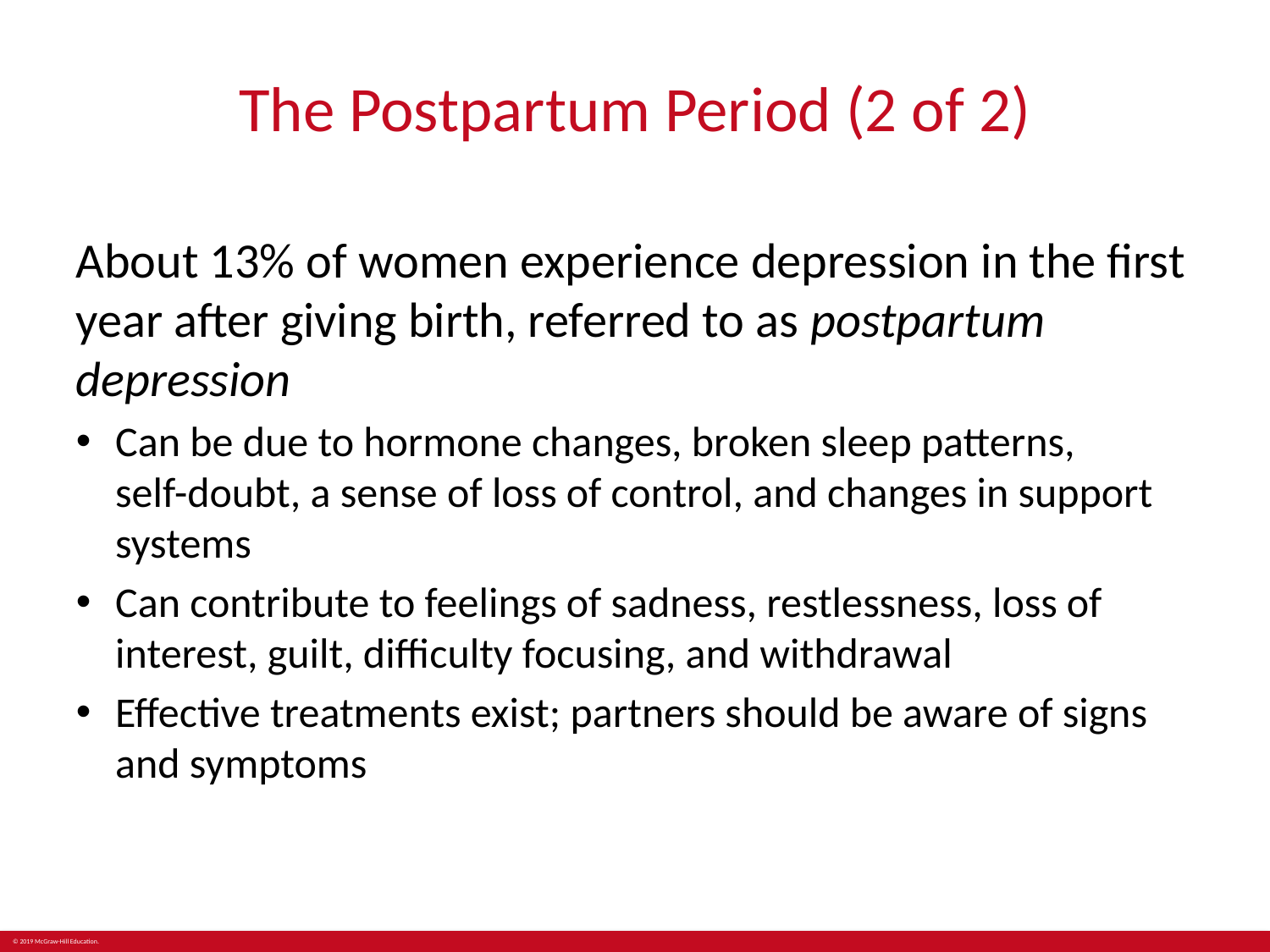

# The Postpartum Period (2 of 2)
About 13% of women experience depression in the first year after giving birth, referred to as postpartum depression
Can be due to hormone changes, broken sleep patterns,
self-doubt, a sense of loss of control, and changes in support systems
Can contribute to feelings of sadness, restlessness, loss of interest, guilt, difficulty focusing, and withdrawal
Effective treatments exist; partners should be aware of signs and symptoms